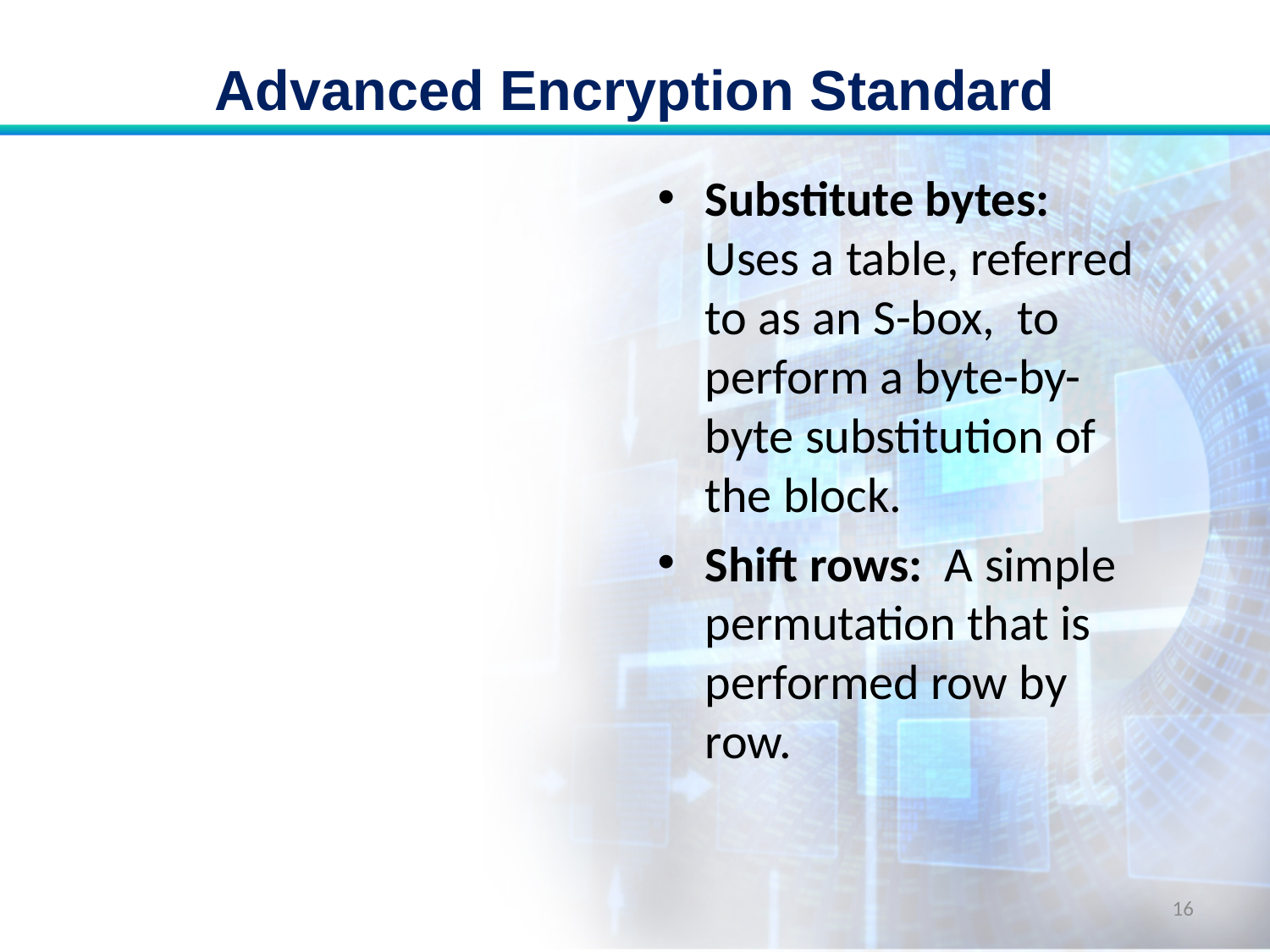

# Advanced Encryption Standard
Substitute bytes:  Uses a table, referred to as an S-box,  to perform a byte-by- byte substitution of the block.
Shift rows:  A simple permutation that is performed row by row.

16